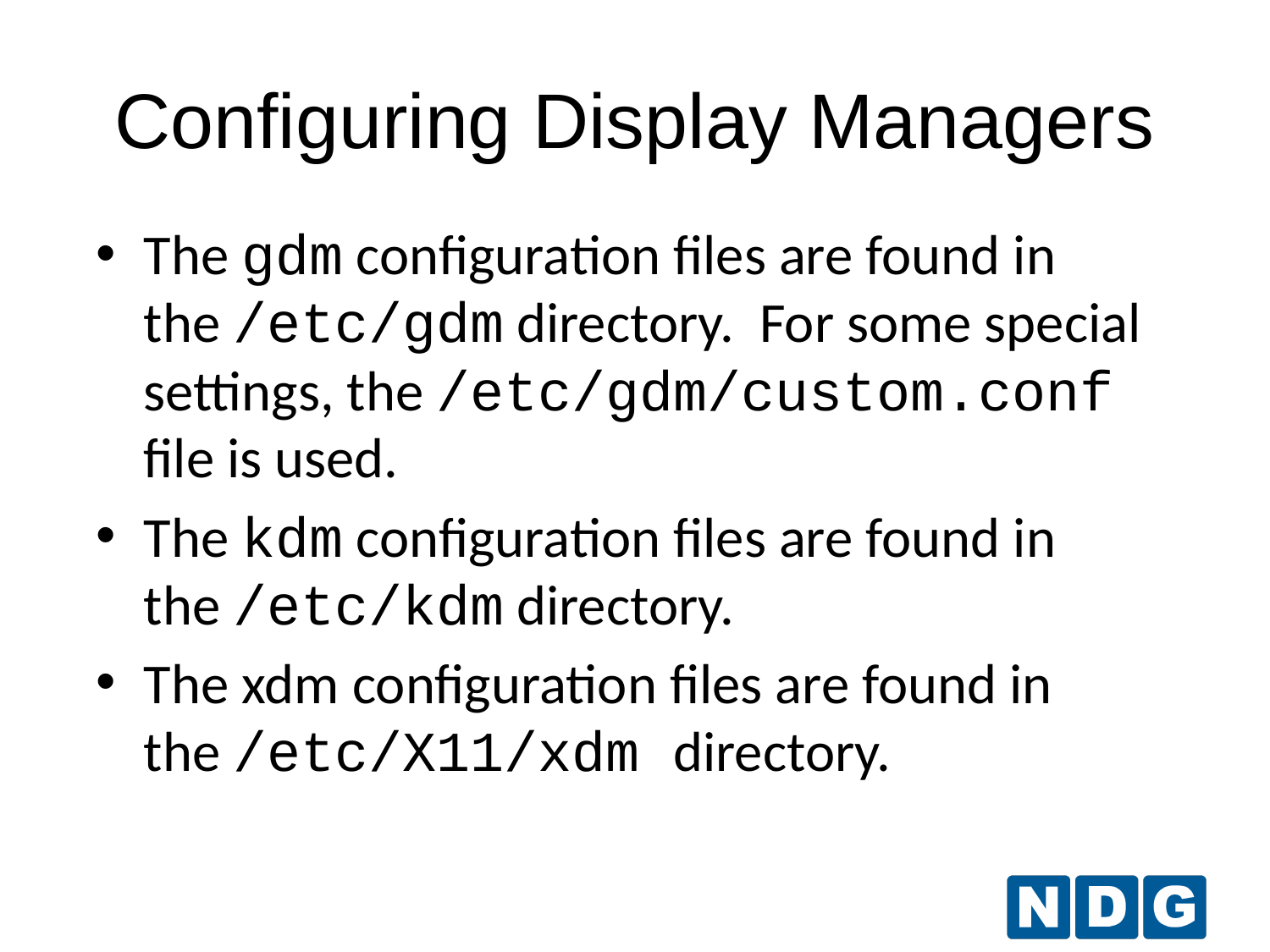

# Configuring Display Managers
The gdm configuration files are found in the /etc/gdm directory.  For some special settings, the /etc/gdm/custom.conf file is used.
The kdm configuration files are found in the /etc/kdm directory.
The xdm configuration files are found in the /etc/X11/xdm directory.